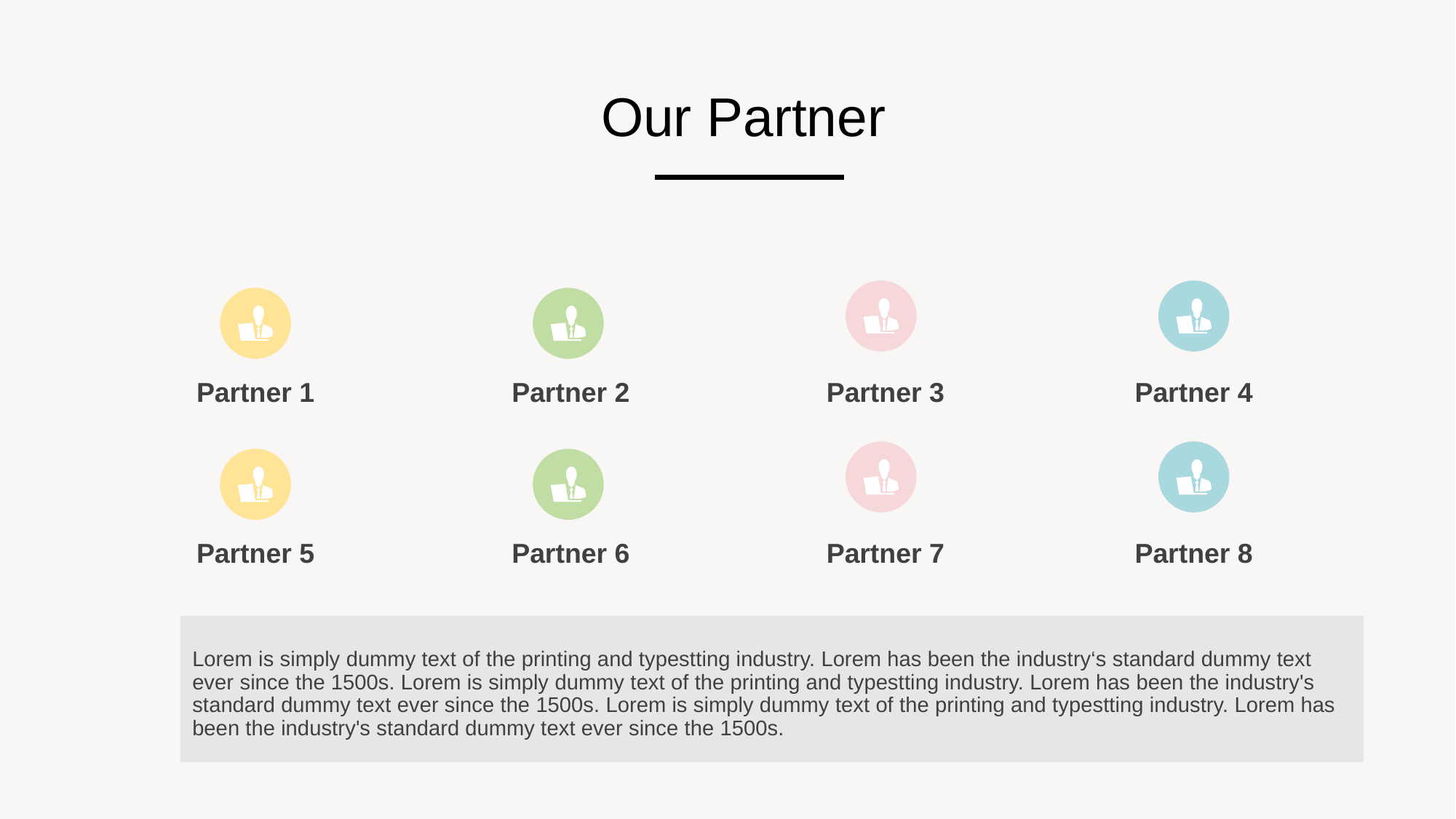

# Our Partner

Partner 1
Partner 2
Partner 3
Partner 4

Partner 5
Partner 6
Partner 7
Partner 8

Lorem is simply dummy text of the printing and typestting industry. Lorem has been the industry‘s standard dummy text ever since the 1500s. Lorem is simply dummy text of the printing and typestting industry. Lorem has been the industry's standard dummy text ever since the 1500s. Lorem is simply dummy text of the printing and typestting industry. Lorem has been the industry's standard dummy text ever since the 1500s.